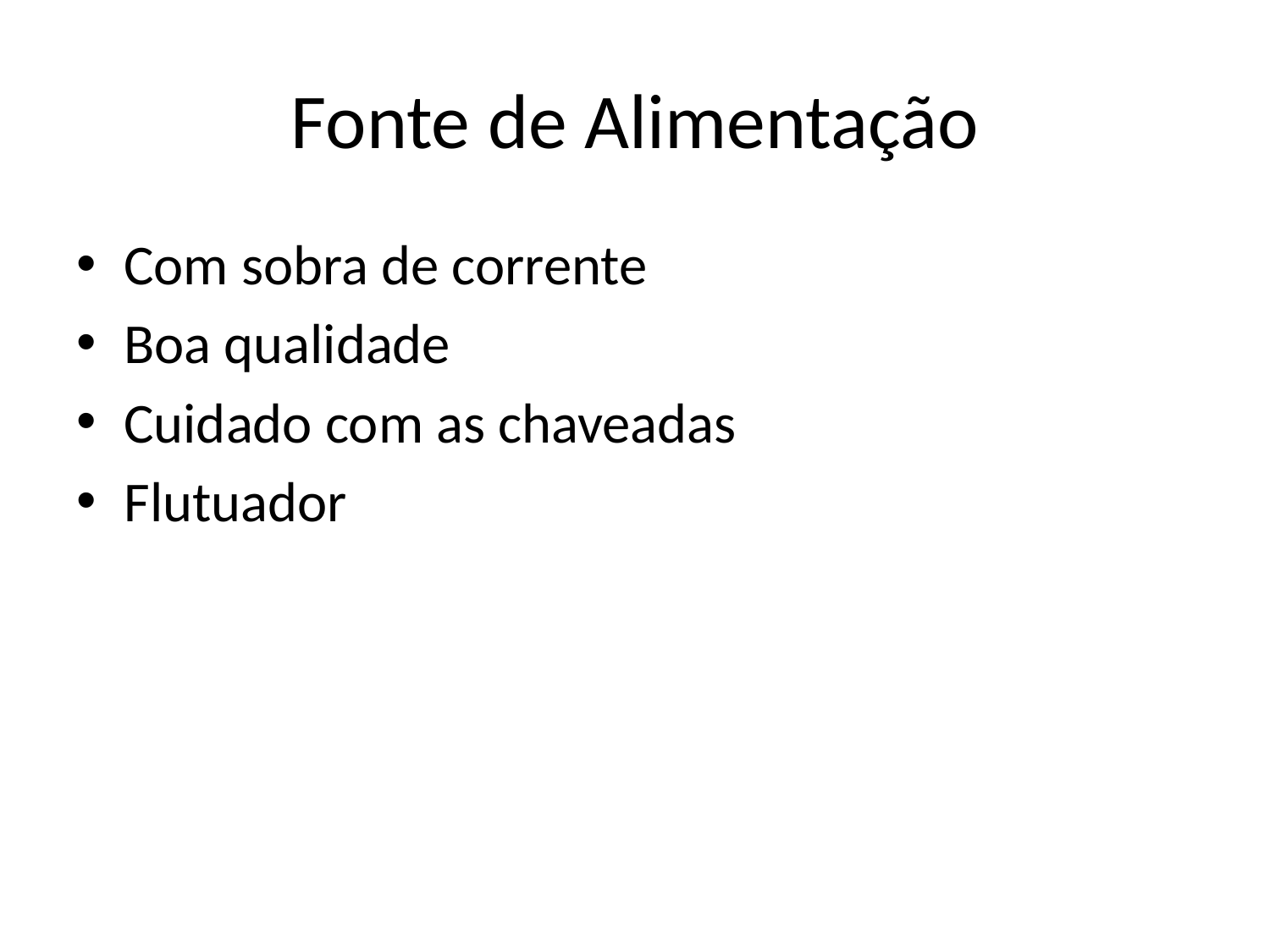

# Fonte de Alimentação
Com sobra de corrente
Boa qualidade
Cuidado com as chaveadas
Flutuador